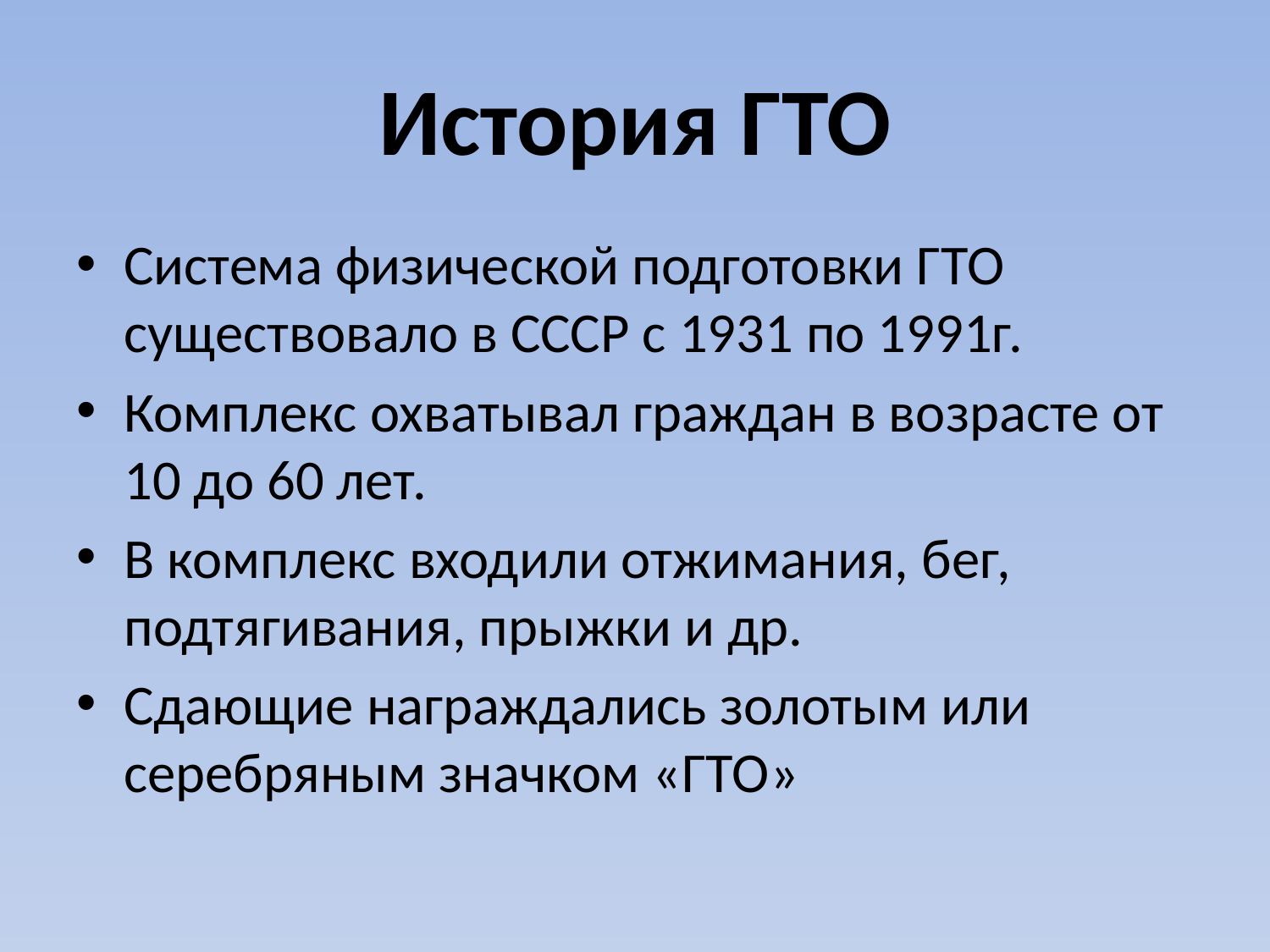

# История ГТО
Система физической подготовки ГТО существовало в СССР с 1931 по 1991г.
Комплекс охватывал граждан в возрасте от 10 до 60 лет.
В комплекс входили отжимания, бег, подтягивания, прыжки и др.
Сдающие награждались золотым или серебряным значком «ГТО»